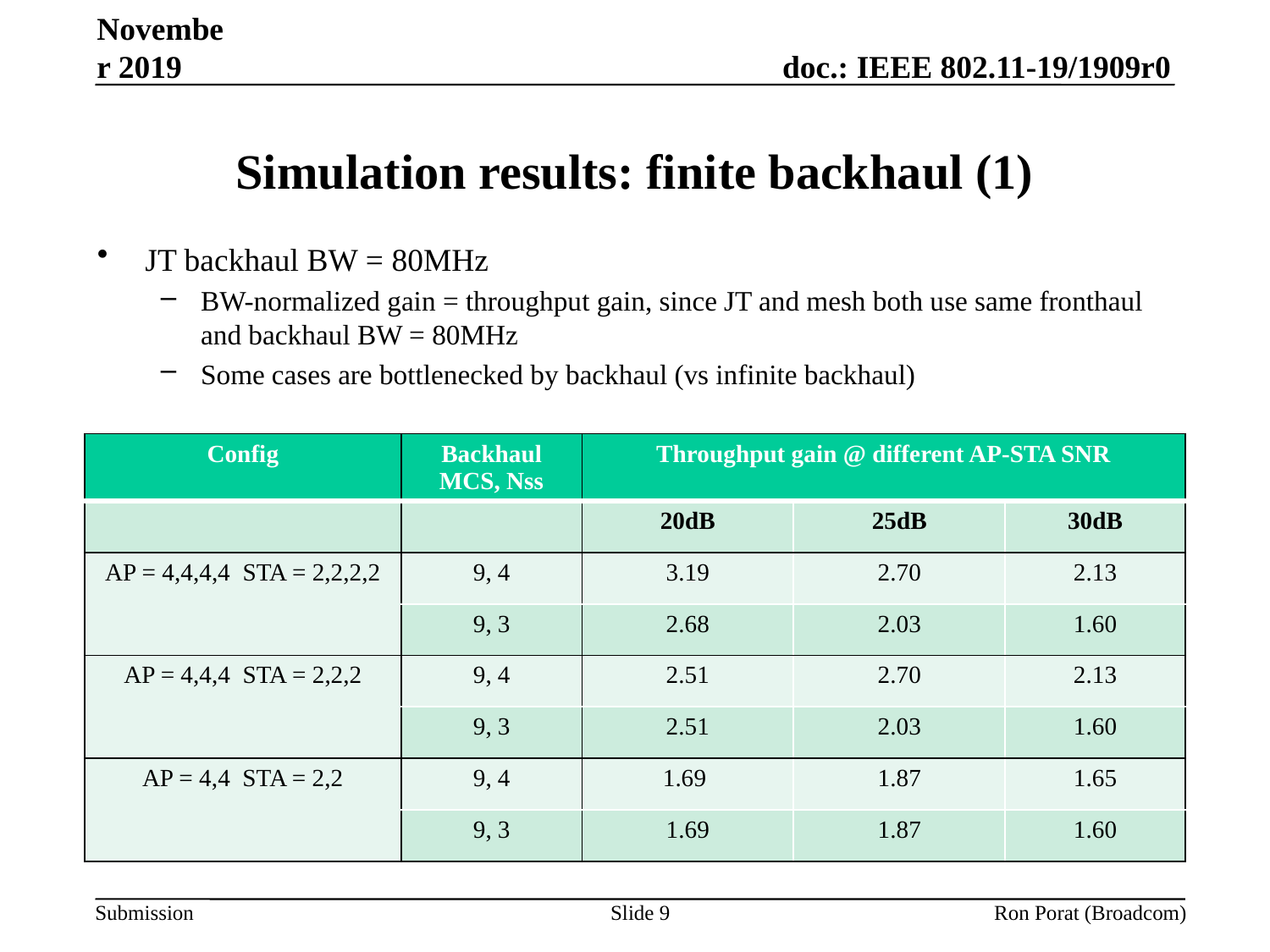

November 2019
# Simulation results: finite backhaul (1)
JT backhaul BW = 80MHz
BW-normalized gain = throughput gain, since JT and mesh both use same fronthaul and backhaul BW = 80MHz
Some cases are bottlenecked by backhaul (vs infinite backhaul)
| Config | Backhaul MCS, Nss | Throughput gain @ different AP-STA SNR |  |  |
| --- | --- | --- | --- | --- |
|  |  | 20dB | 25dB | 30dB |
| AP = 4,4,4,4 STA = 2,2,2,2 | 9, 4 | 3.19 | 2.70 | 2.13 |
|  | 9, 3 | 2.68 | 2.03 | 1.60 |
| AP = 4,4,4 STA = 2,2,2 | 9, 4 | 2.51 | 2.70 | 2.13 |
|  | 9, 3 | 2.51 | 2.03 | 1.60 |
| AP = 4,4 STA = 2,2 | 9, 4 | 1.69 | 1.87 | 1.65 |
|  | 9, 3 | 1.69 | 1.87 | 1.60 |
Slide 9
Ron Porat (Broadcom)